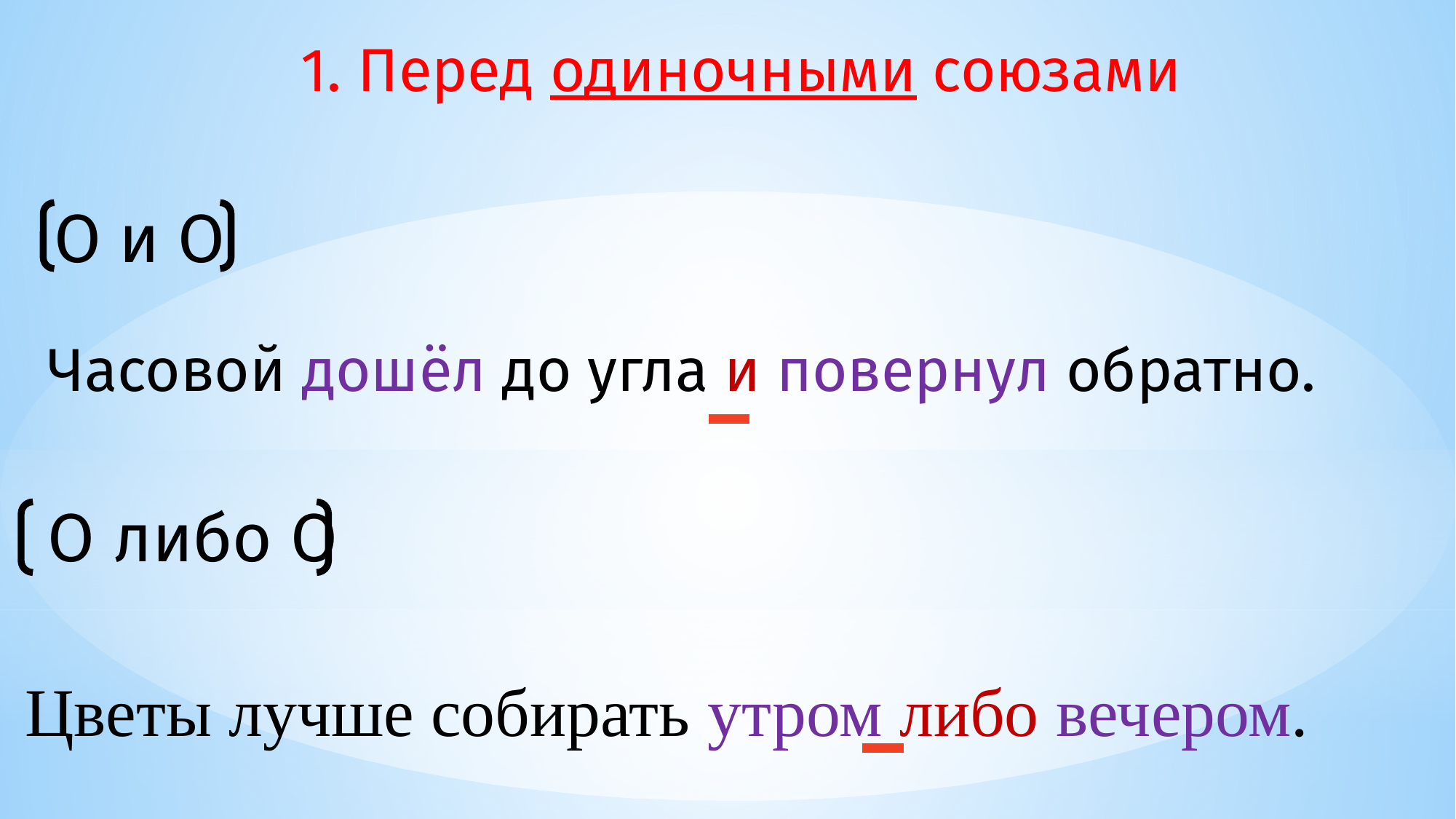

1. Перед одиночными союзами
О и О

Часовой дошёл до угла и повернул обратно.
О либо О

Цветы лучше собирать утром либо вечером.